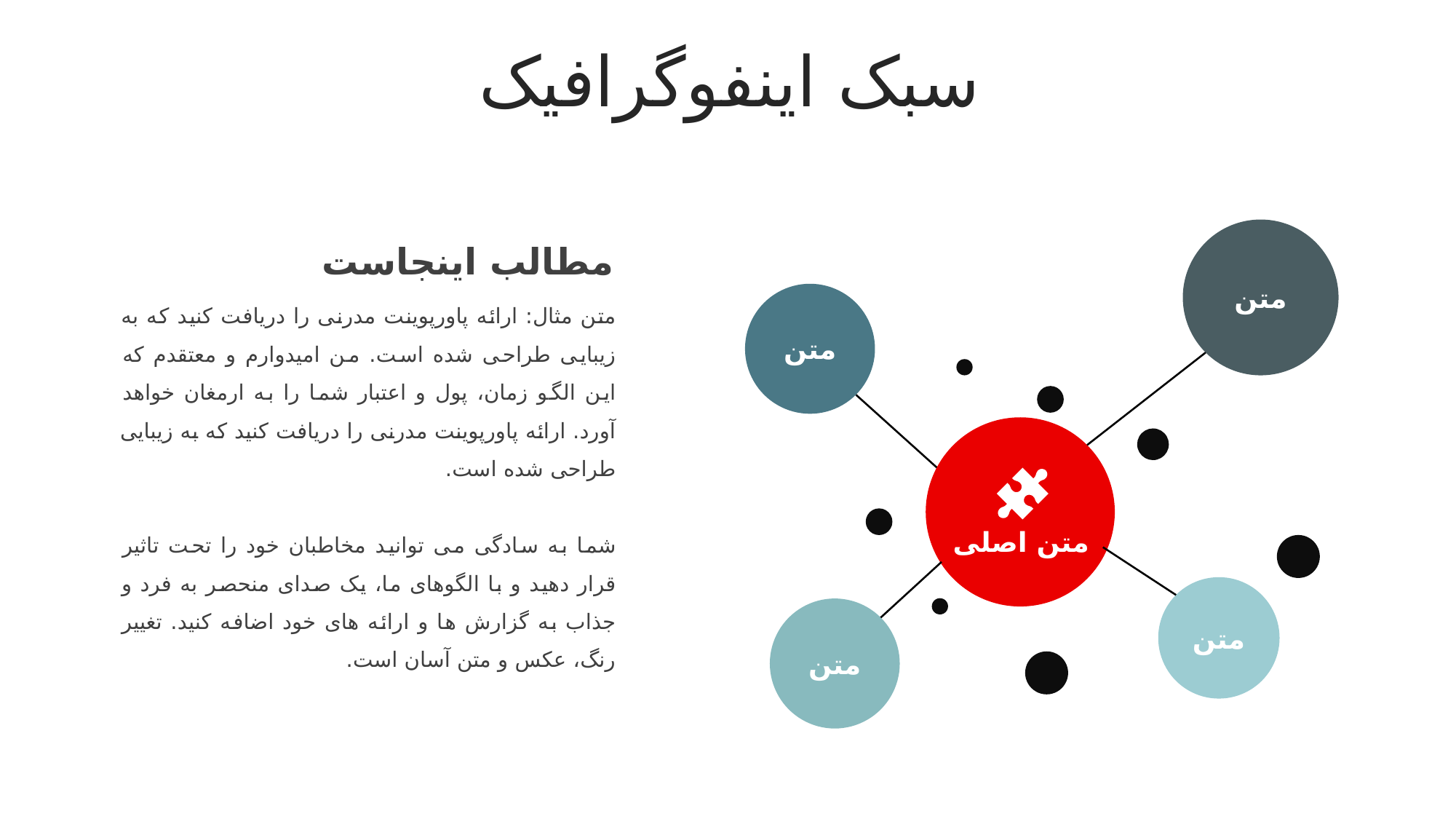

سبک اینفوگرافیک
متن
متن

متن اصلی

متن

متن

مطالب اینجاست
متن مثال: ارائه پاورپوینت مدرنی را دریافت کنید که به زیبایی طراحی شده است. من امیدوارم و معتقدم که این الگو زمان، پول و اعتبار شما را به ارمغان خواهد آورد. ارائه پاورپوینت مدرنی را دریافت کنید که به زیبایی طراحی شده است.

شما به سادگی می توانید مخاطبان خود را تحت تاثیر قرار دهید و با الگوهای ما، یک صدای منحصر به فرد و جذاب به گزارش ها و ارائه های خود اضافه کنید. تغییر رنگ، عکس و متن آسان است.